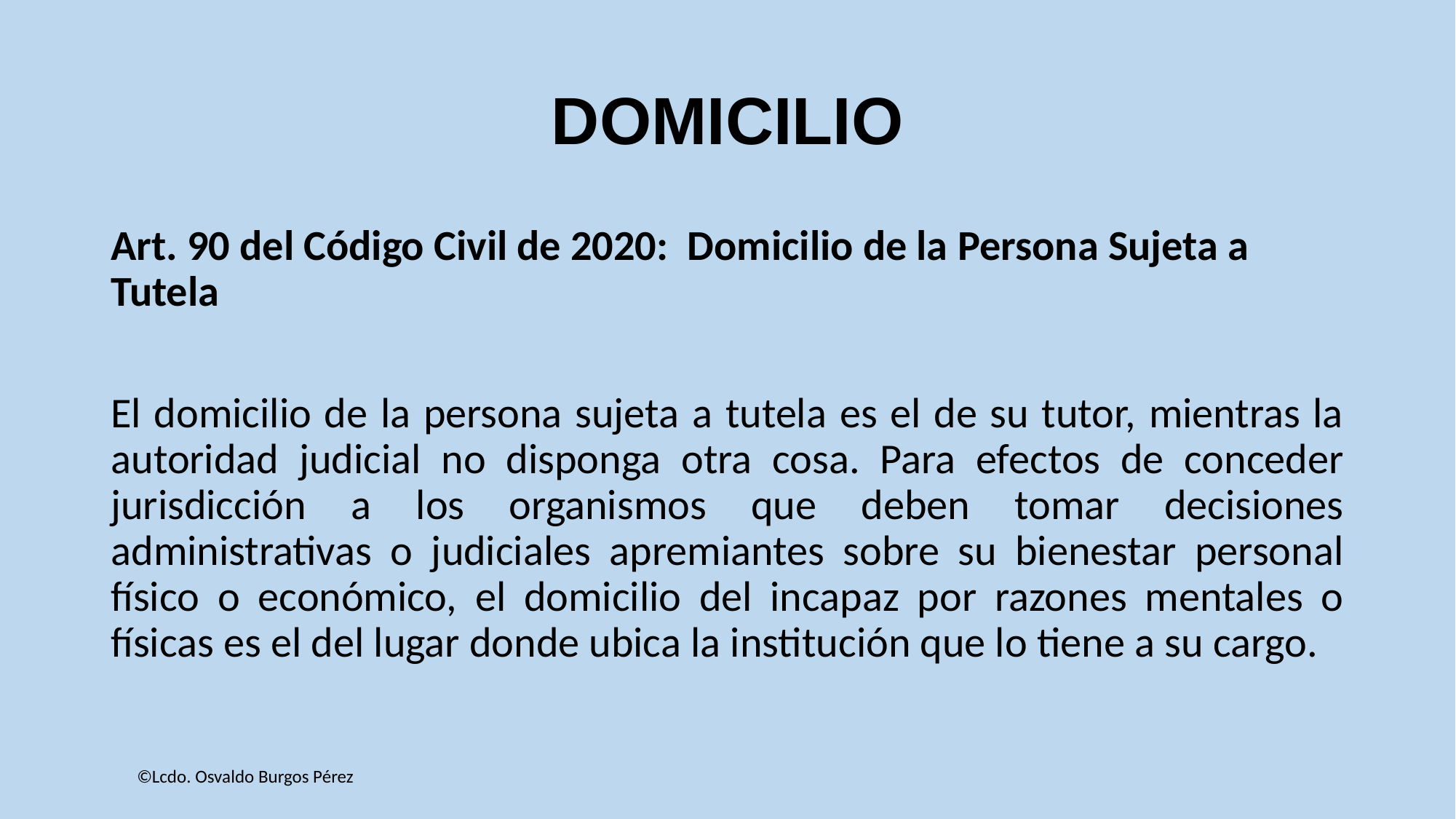

# DOMICILIO
Art. 90 del Código Civil de 2020:  Domicilio de la Persona Sujeta a Tutela

El domicilio de la persona sujeta a tutela es el de su tutor, mientras la autoridad judicial no disponga otra cosa. Para efectos de conceder jurisdicción a los organismos que deben tomar decisiones administrativas o judiciales apremiantes sobre su bienestar personal físico o económico, el domicilio del incapaz por razones mentales o físicas es el del lugar donde ubica la institución que lo tiene a su cargo.

©Lcdo. Osvaldo Burgos Pérez